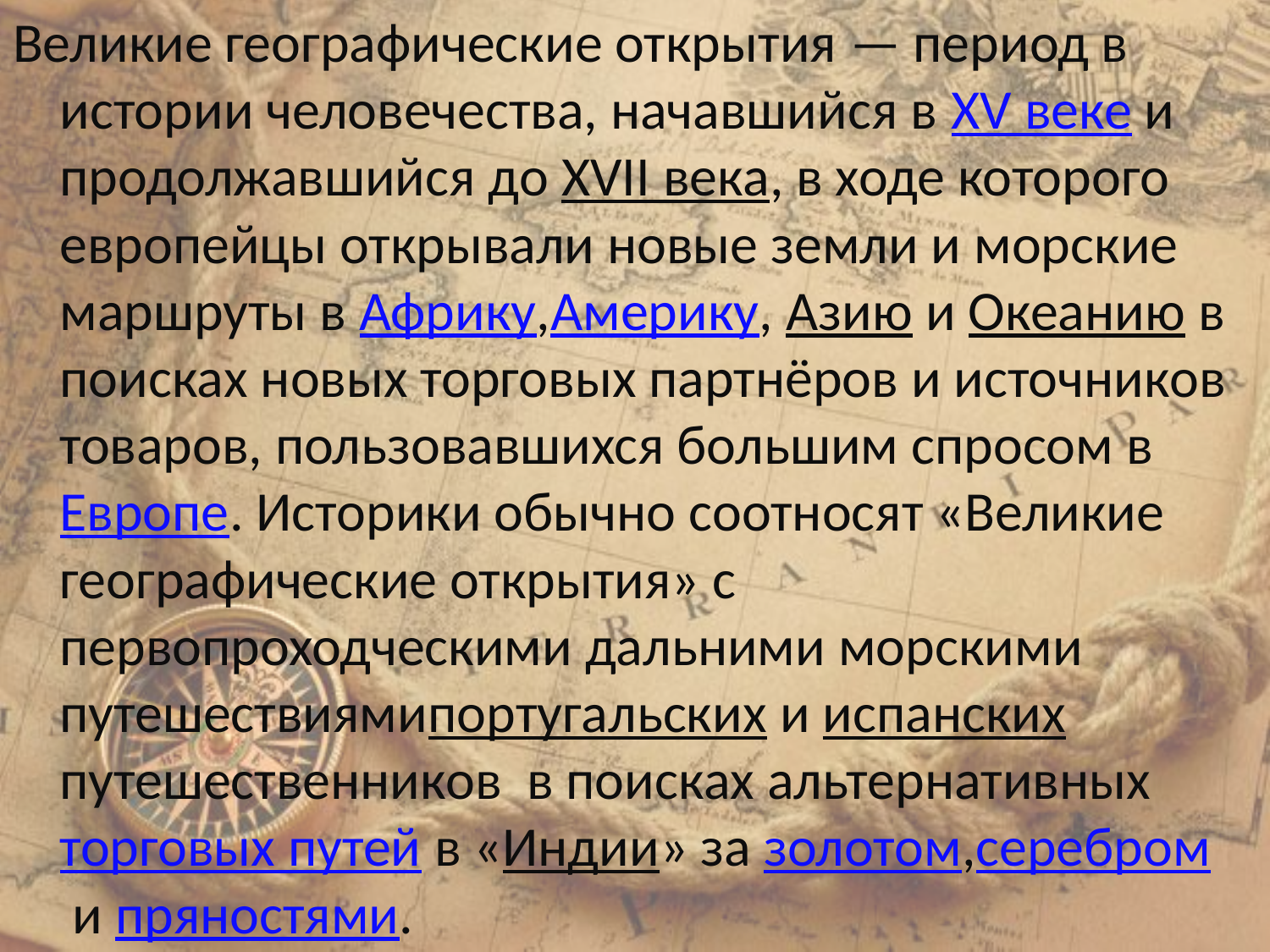

Великие географические открытия — период в истории человечества, начавшийся в XV веке и продолжавшийся до XVII века, в ходе которого европейцы открывали новые земли и морские маршруты в Африку,Америку, Азию и Океанию в поисках новых торговых партнёров и источников товаров, пользовавшихся большим спросом в Европе. Историки обычно соотносят «Великие географические открытия» с первопроходческими дальними морскими путешествиямипортугальских и испанских путешественников  в поисках альтернативных торговых путей в «Индии» за золотом,серебром и пряностями.